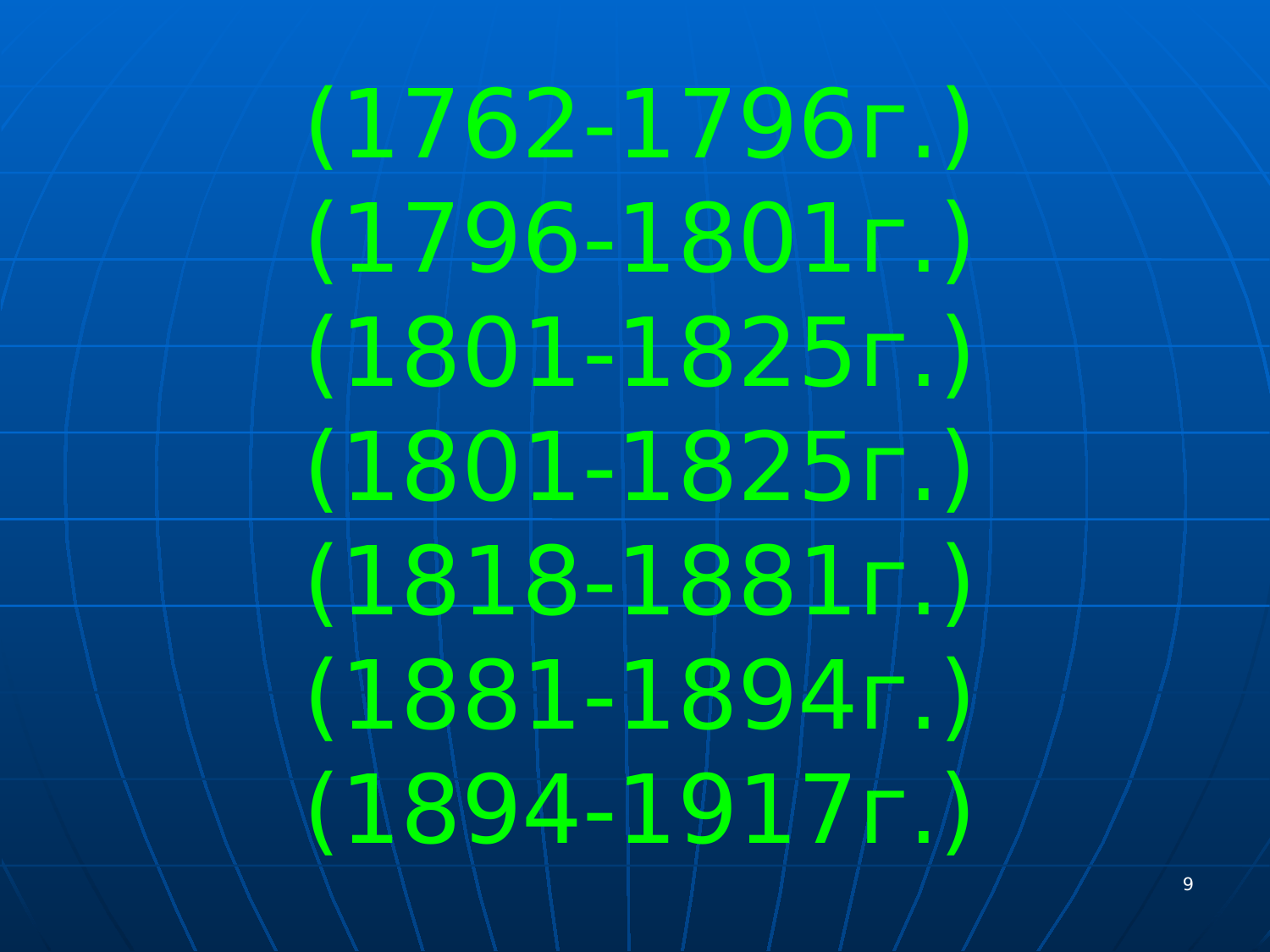

(1762-1796г.)
(1796-1801г.)
(1801-1825г.)
(1801-1825г.)
(1818-1881г.)
(1881-1894г.)
(1894-1917г.)

9